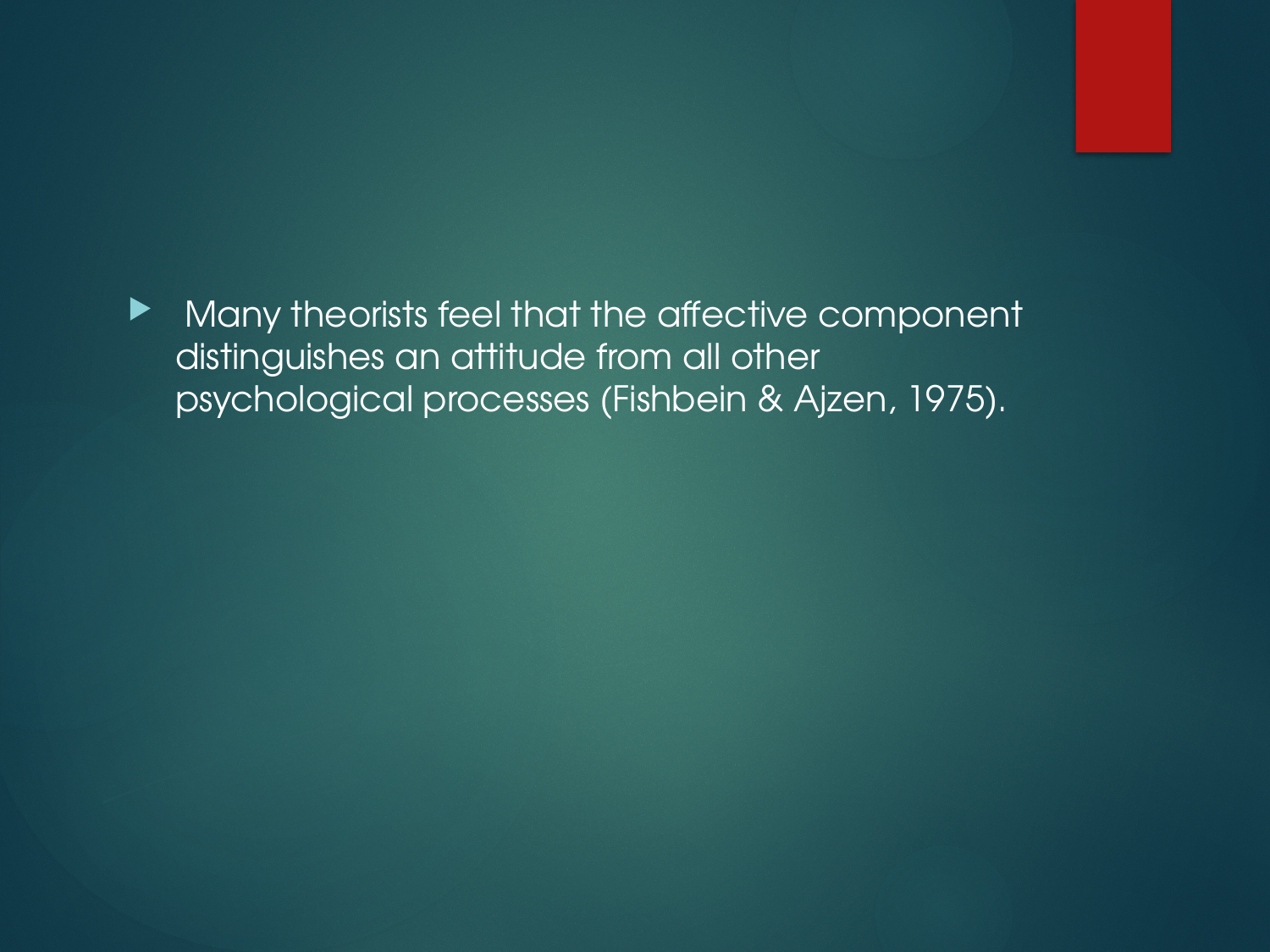

#
 Many theorists feel that the affective component distinguishes an attitude from all other psychological processes (Fishbein & Ajzen, 1975).